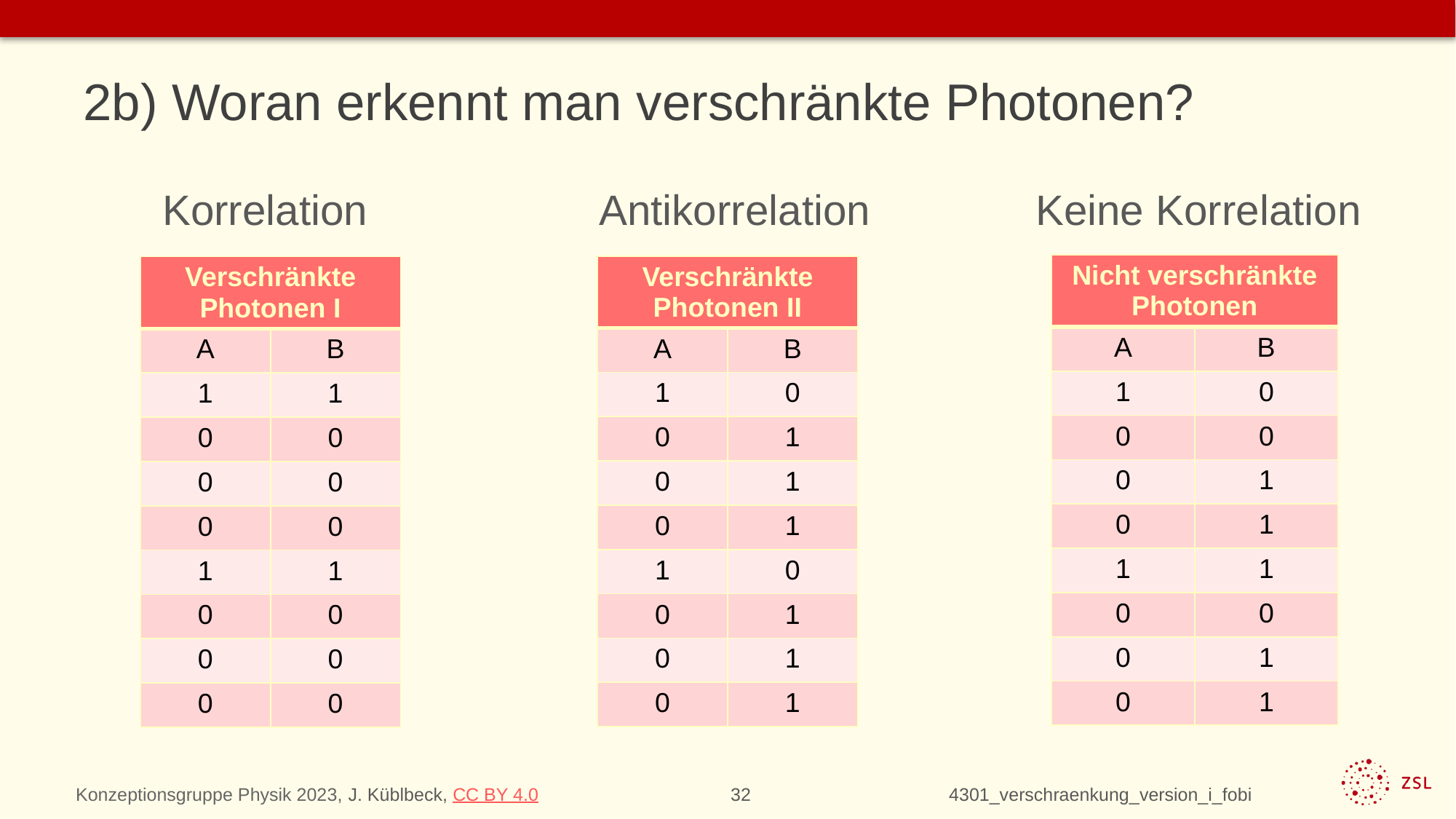

# 2b) Woran erkennt man verschränkte Photonen?
Korrelation			Antikorrelation		Keine Korrelation
| Nicht verschränkte Photonen |  |
| --- | --- |
| A | B |
| 1 | 0 |
| 0 | 0 |
| 0 | 1 |
| 0 | 1 |
| 1 | 1 |
| 0 | 0 |
| 0 | 1 |
| 0 | 1 |
| Verschränkte Photonen II |  |
| --- | --- |
| A | B |
| 1 | 0 |
| 0 | 1 |
| 0 | 1 |
| 0 | 1 |
| 1 | 0 |
| 0 | 1 |
| 0 | 1 |
| 0 | 1 |
| Verschränkte Photonen I |  |
| --- | --- |
| A | B |
| 1 | 1 |
| 0 | 0 |
| 0 | 0 |
| 0 | 0 |
| 1 | 1 |
| 0 | 0 |
| 0 | 0 |
| 0 | 0 |